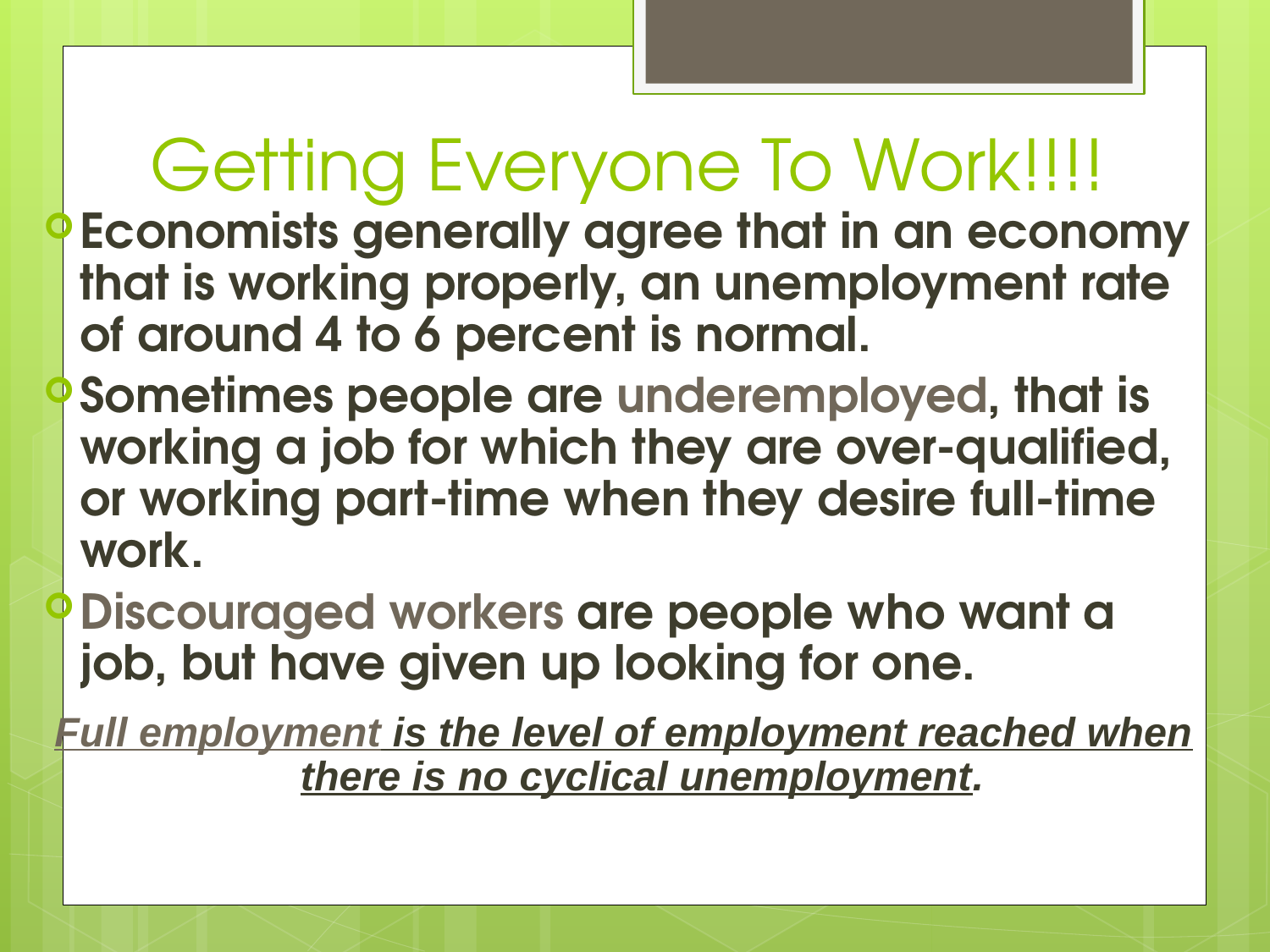

# Getting Everyone To Work!!!!
Economists generally agree that in an economy that is working properly, an unemployment rate of around 4 to 6 percent is normal.
Sometimes people are underemployed, that is working a job for which they are over-qualified, or working part-time when they desire full-time work.
Discouraged workers are people who want a job, but have given up looking for one.
Full employment is the level of employment reached when there is no cyclical unemployment.